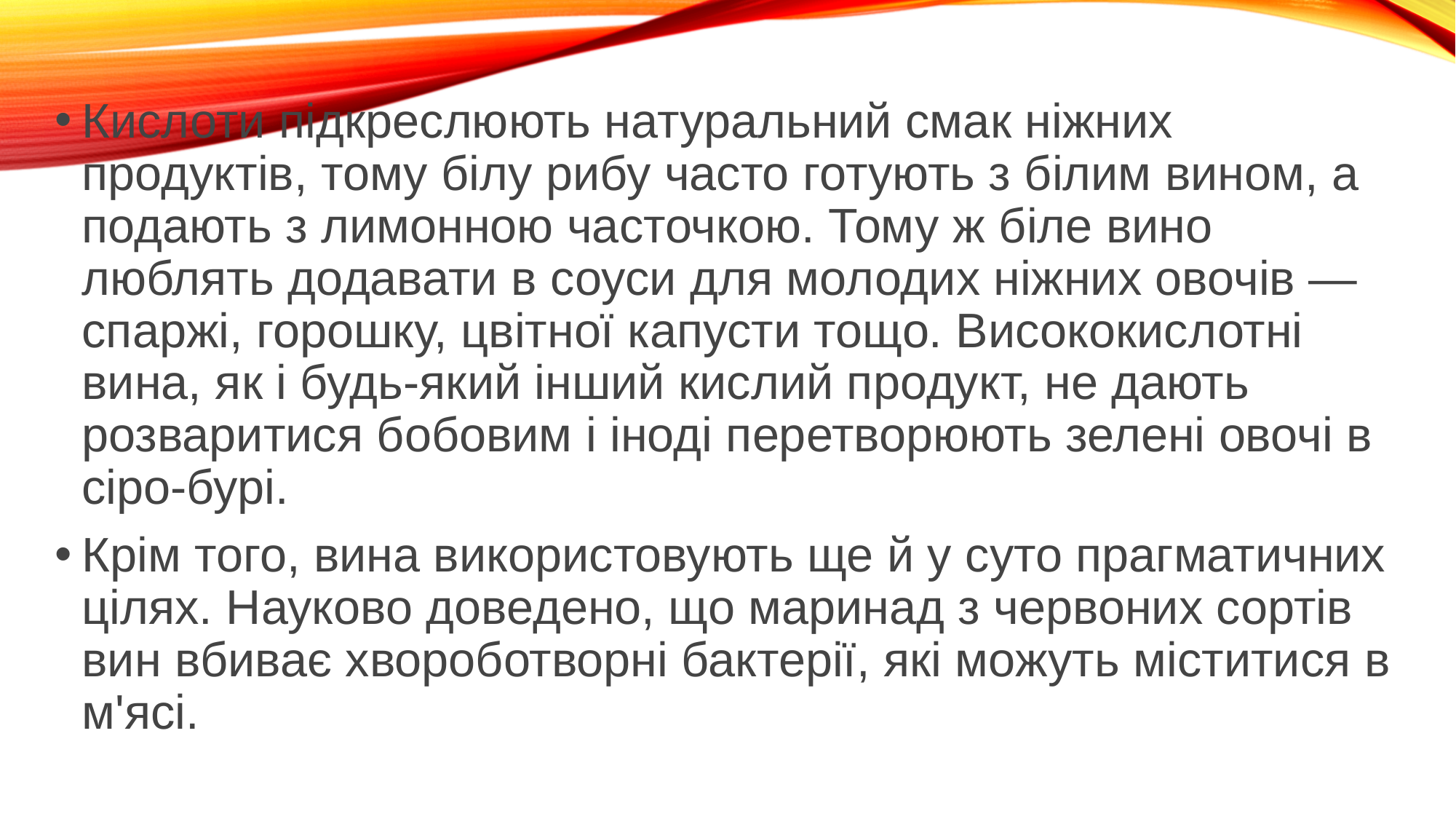

Кислоти підкреслюють натуральний смак ніжних продуктів, тому білу рибу часто готують з білим вином, а подають з лимонною часточкою. Тому ж біле вино люблять додавати в соуси для молодих ніжних овочів — спаржі, горошку, цвітної капусти тощо. Висококислотні вина, як і будь-який інший кислий продукт, не дають розваритися бобовим і іноді перетворюють зелені овочі в сіро-бурі.
Крім того, вина використовують ще й у суто прагматичних цілях. Науково доведено, що маринад з червоних сортів вин вбиває хвороботворні бактерії, які можуть міститися в м'ясі.